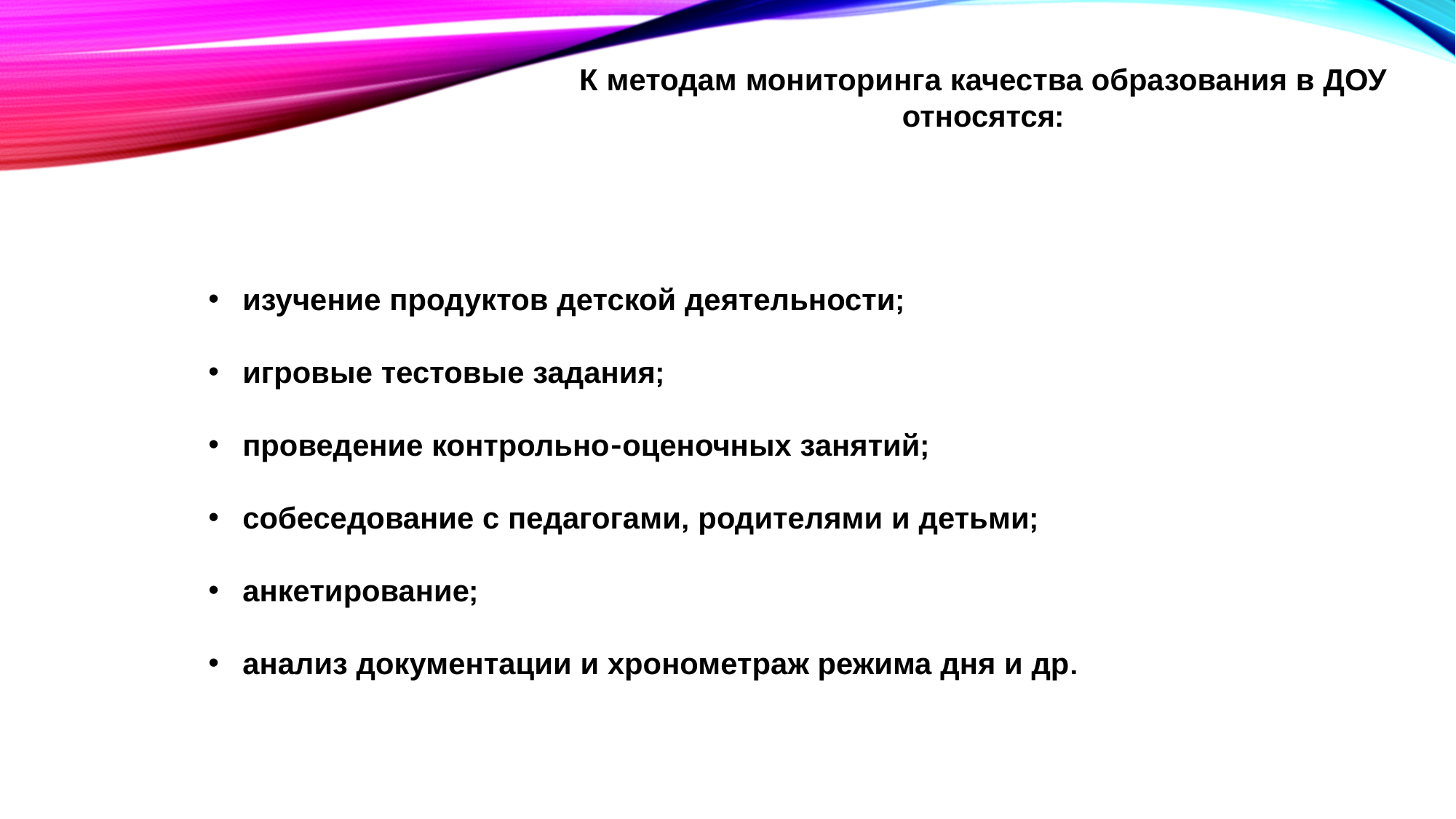

К методам мониторинга качества образования в ДОУ относятся:
изучение продуктов детской деятельности;

игровые тестовые задания;

проведение контрольно-оценочных занятий;

собеседование с педагогами, родителями и детьми;

анкетирование;

анализ документации и хронометраж режима дня и др.